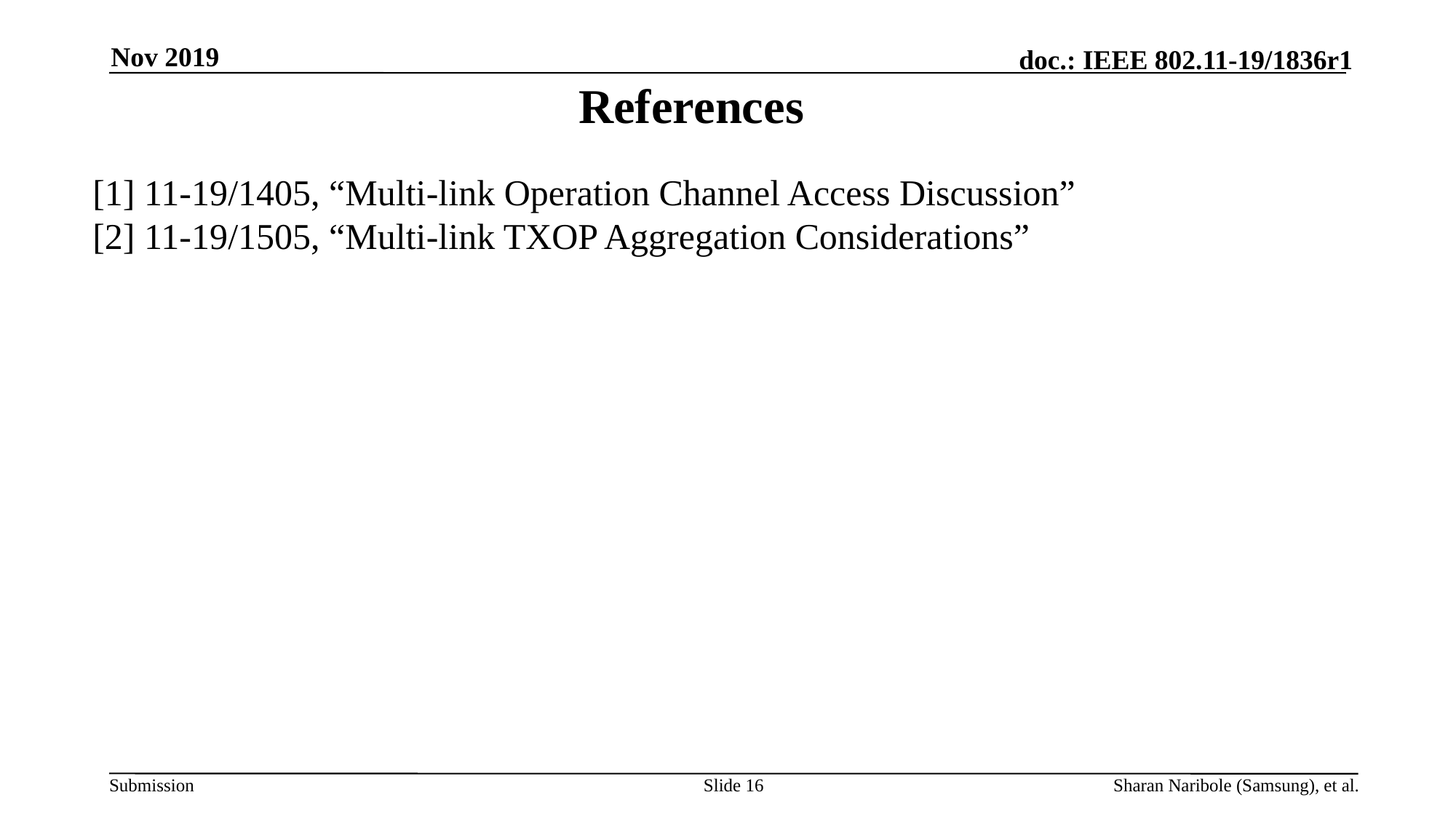

Nov 2019
# References
[1] 11-19/1405, “Multi-link Operation Channel Access Discussion”
[2] 11-19/1505, “Multi-link TXOP Aggregation Considerations”
Slide 16
Sharan Naribole (Samsung), et al.